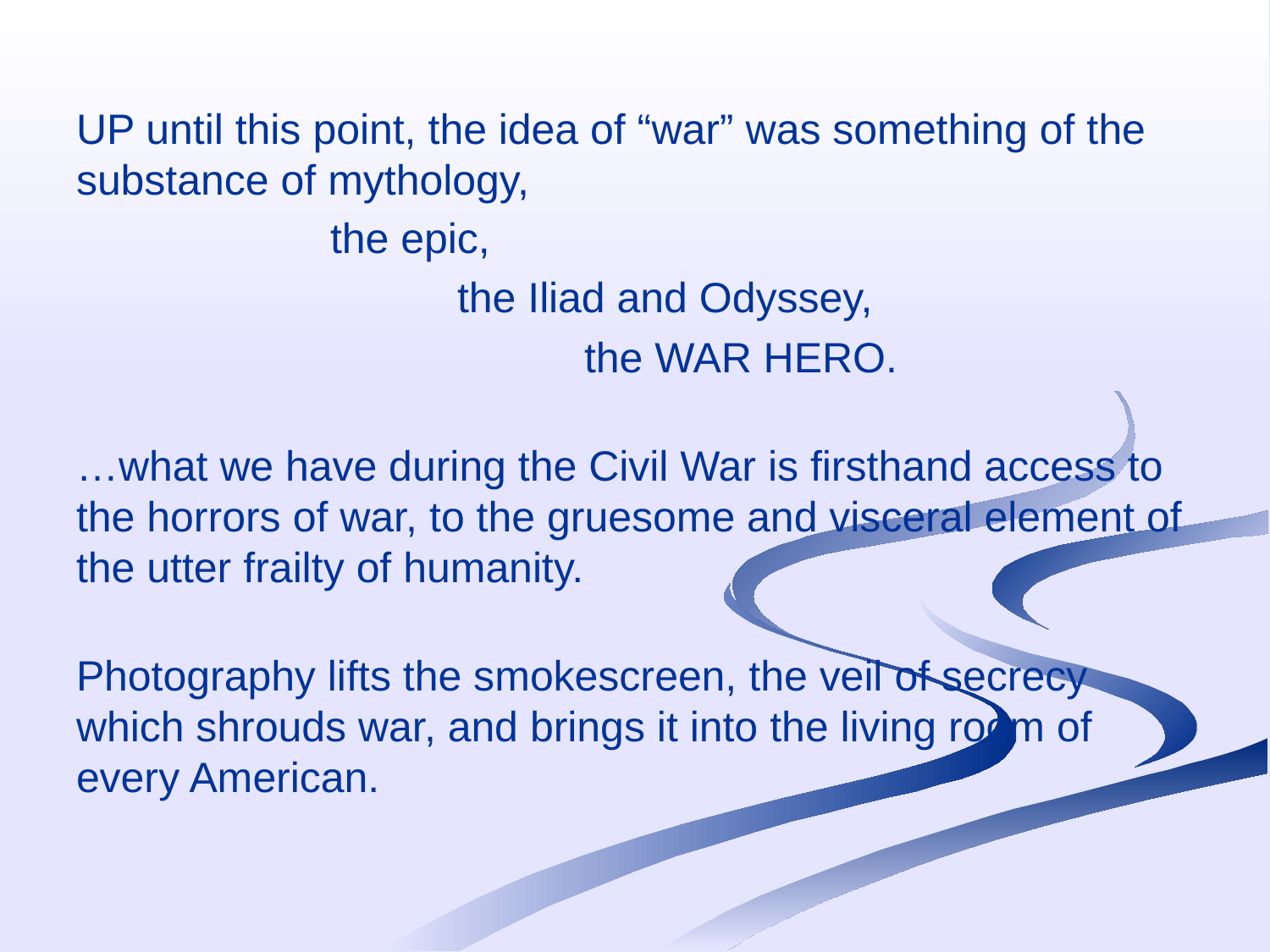

UP until this point, the idea of “war” was something of the substance of mythology,
		the epic,
			the Iliad and Odyssey,
				the WAR HERO.

…what we have during the Civil War is firsthand access to the horrors of war, to the gruesome and visceral element of the utter frailty of humanity.

Photography lifts the smokescreen, the veil of secrecy which shrouds war, and brings it into the living room of every American.